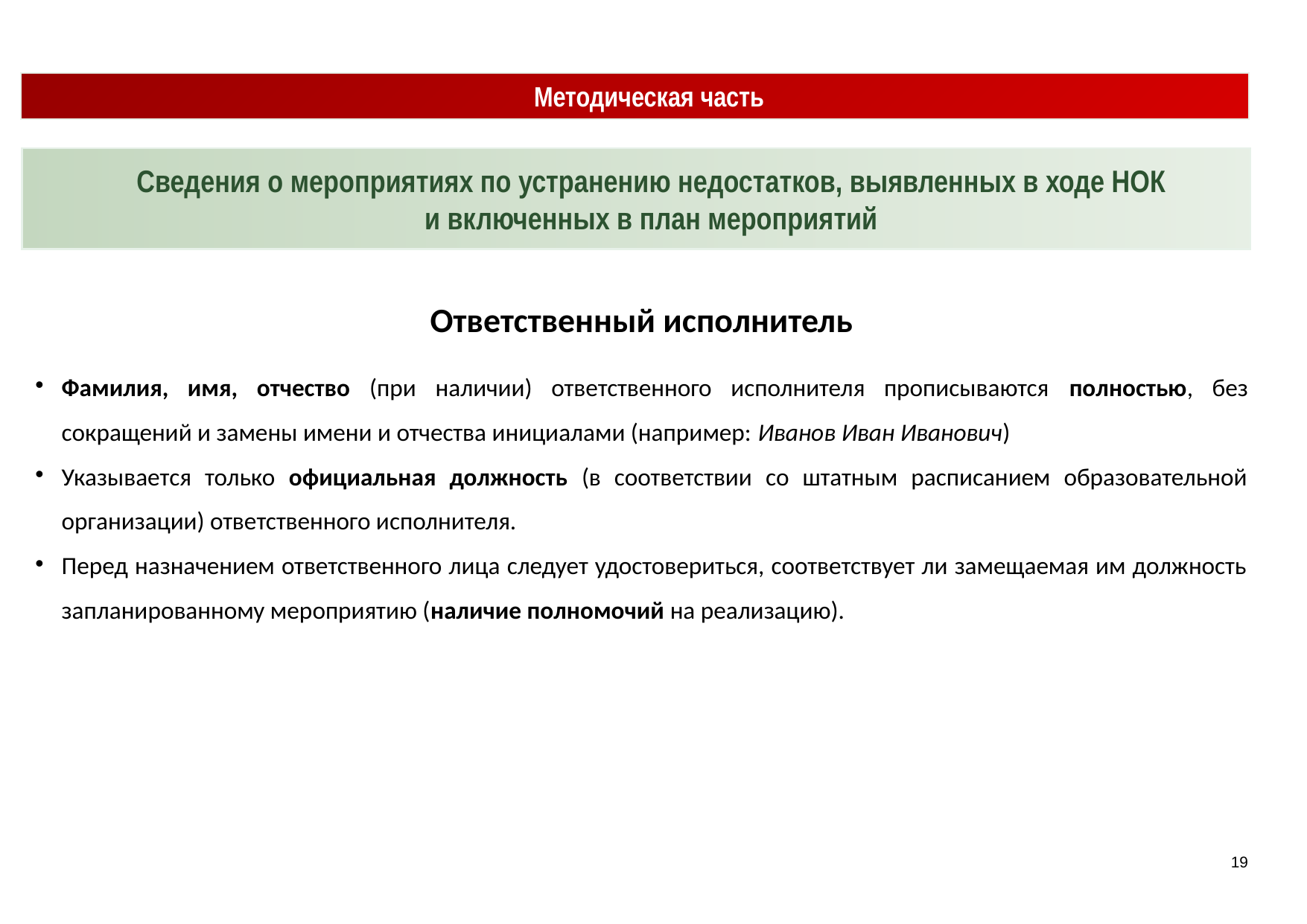

Методическая часть

Сведения о мероприятиях по устранению недостатков, выявленных в ходе НОК
и включенных в план мероприятий
Ответственный исполнитель
Фамилия, имя, отчество (при наличии) ответственного исполнителя прописываются полностью, без сокращений и замены имени и отчества инициалами (например: Иванов Иван Иванович)
Указывается только официальная должность (в соответствии со штатным расписанием образовательной организации) ответственного исполнителя.
Перед назначением ответственного лица следует удостовериться, соответствует ли замещаемая им должность запланированному мероприятию (наличие полномочий на реализацию).
19